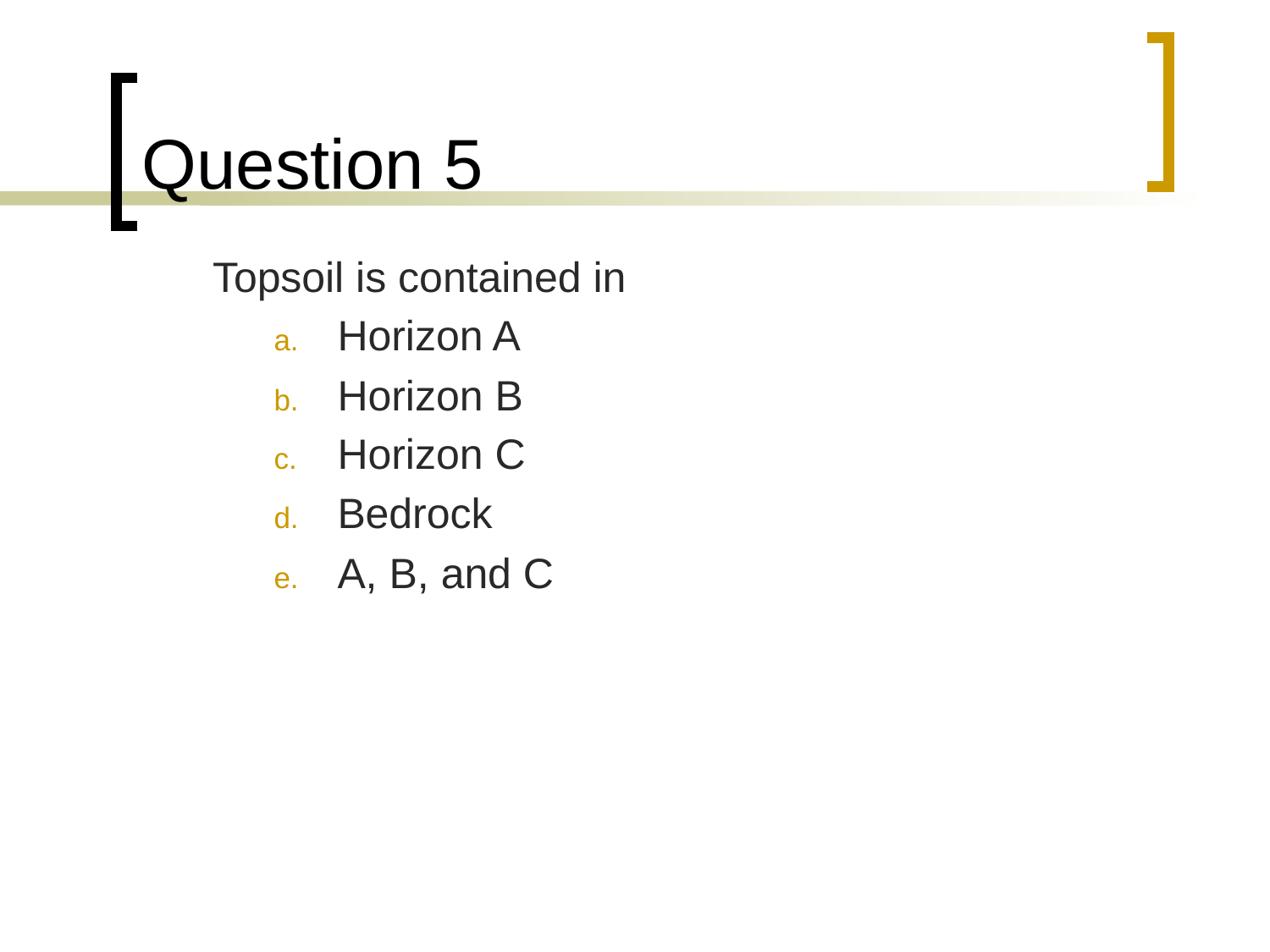

# Question 5
	Topsoil is contained in
Horizon A
Horizon B
Horizon C
Bedrock
A, B, and C